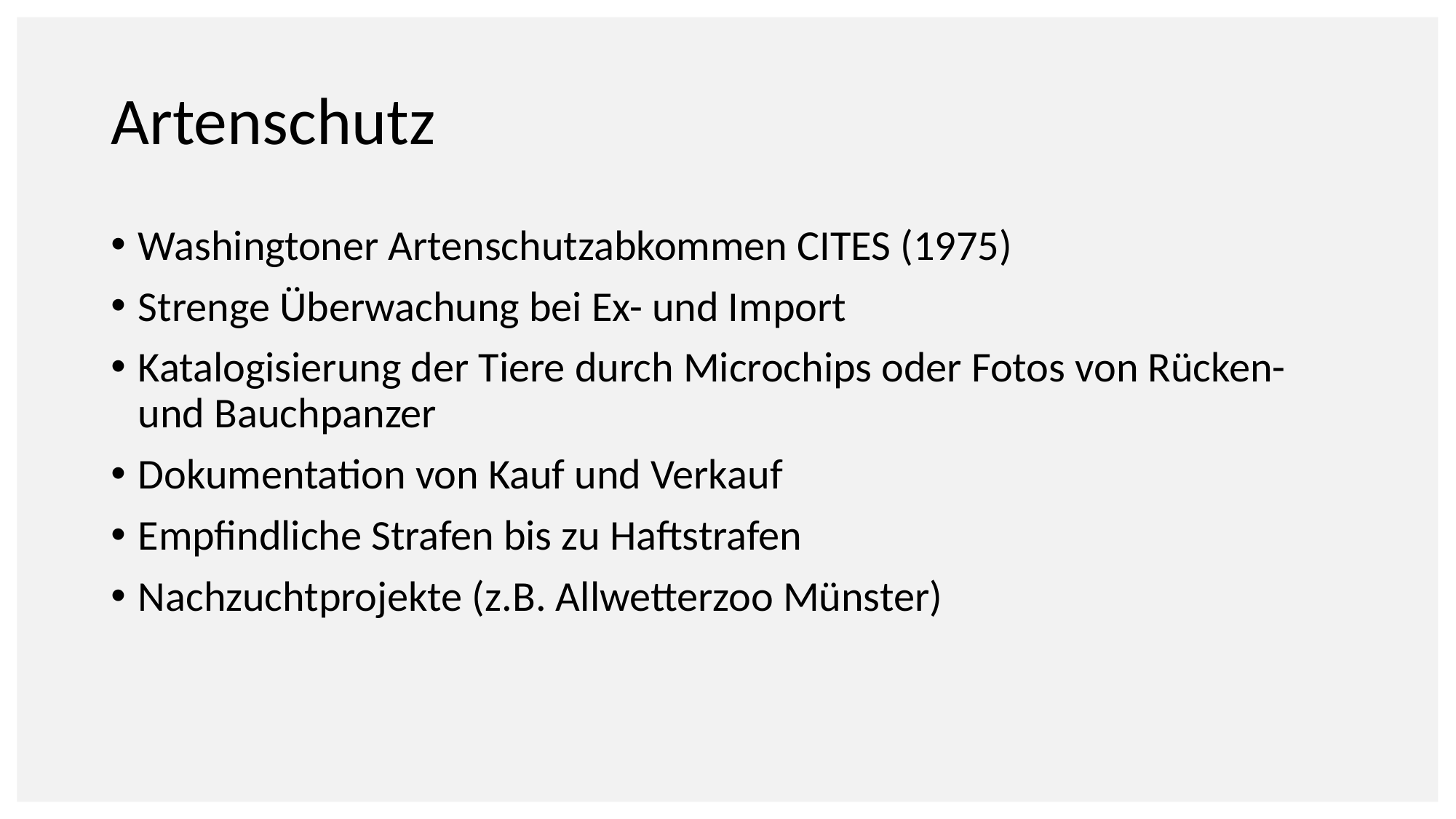

# Artenschutz
Washingtoner Artenschutzabkommen CITES (1975)
Strenge Überwachung bei Ex- und Import
Katalogisierung der Tiere durch Microchips oder Fotos von Rücken- und Bauchpanzer
Dokumentation von Kauf und Verkauf
Empfindliche Strafen bis zu Haftstrafen
Nachzuchtprojekte (z.B. Allwetterzoo Münster)